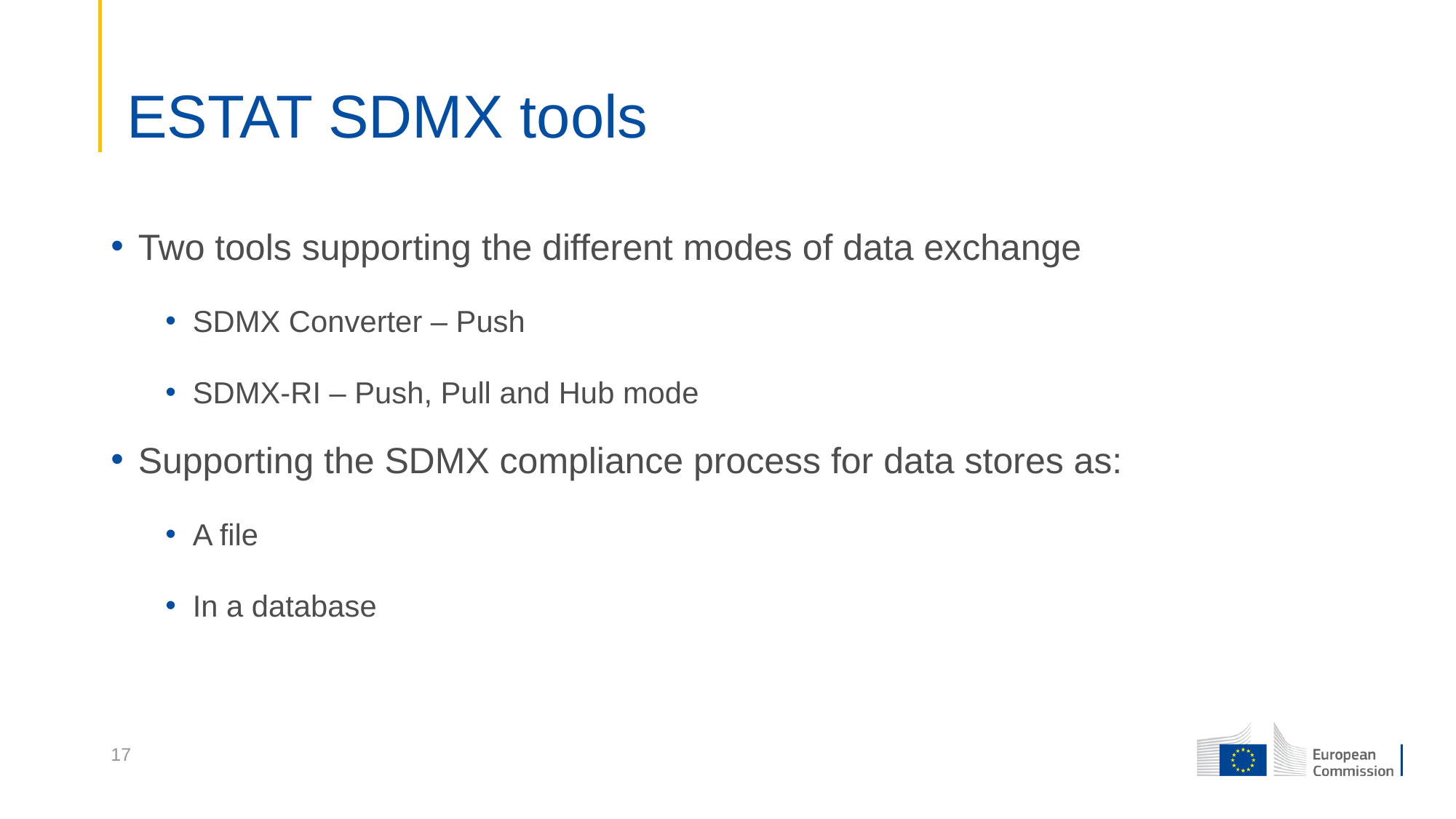

# ESTAT SDMX tools
Two tools supporting the different modes of data exchange
SDMX Converter – Push
SDMX-RI – Push, Pull and Hub mode
Supporting the SDMX compliance process for data stores as:
A file
In a database
17